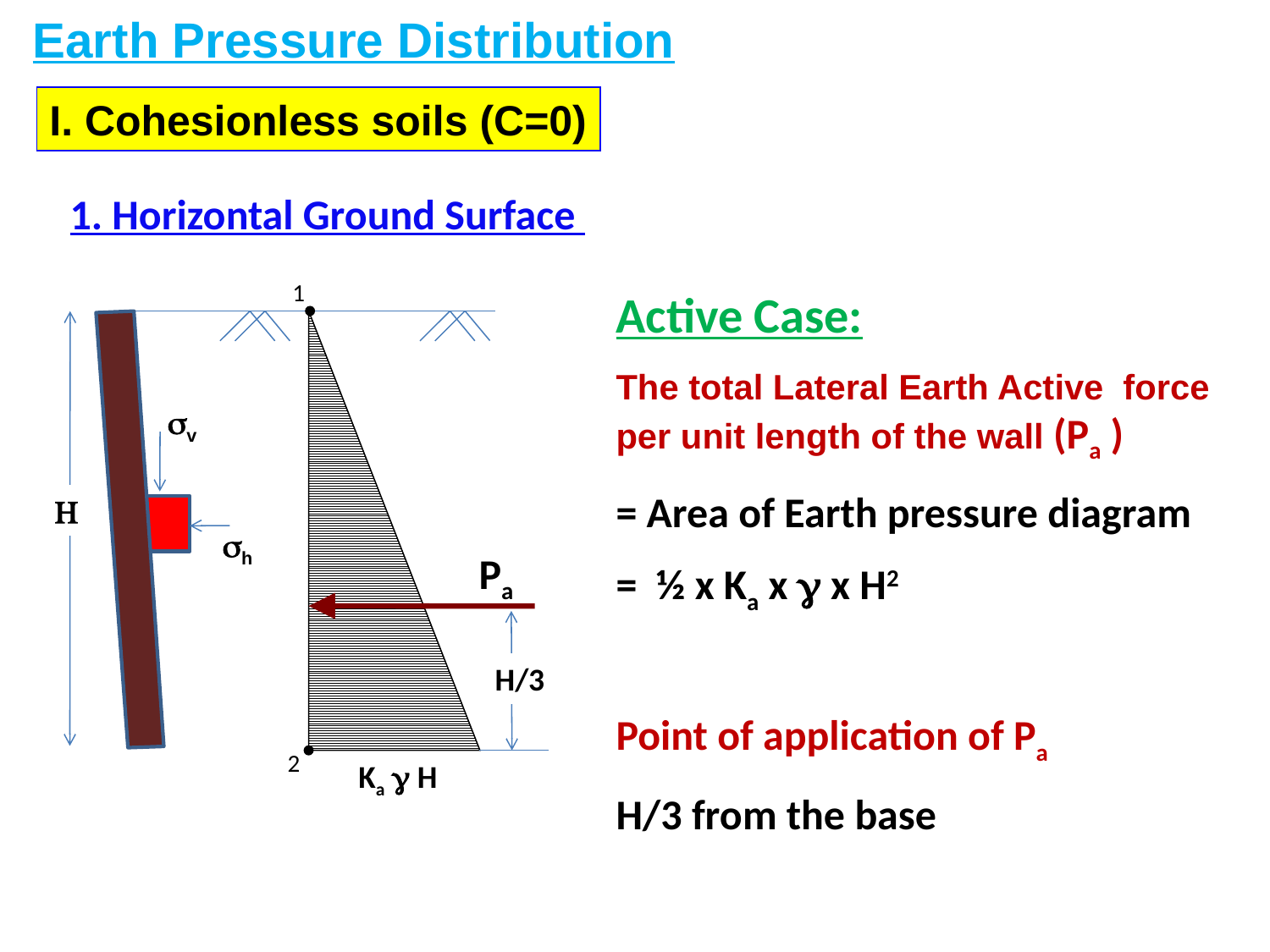

# Earth Pressure Distribution
I. Cohesionless soils (C=0)
1. Horizontal Ground Surface
1
Active Case:
The total Lateral Earth Active  force per unit length of the wall (Pa )
= Area of Earth pressure diagram
=  ½ x Ka x γ x H2

Point of application of Pa
H/3 from the base

σv
Η

σh
Pa

H/3
2

 Ka γ H